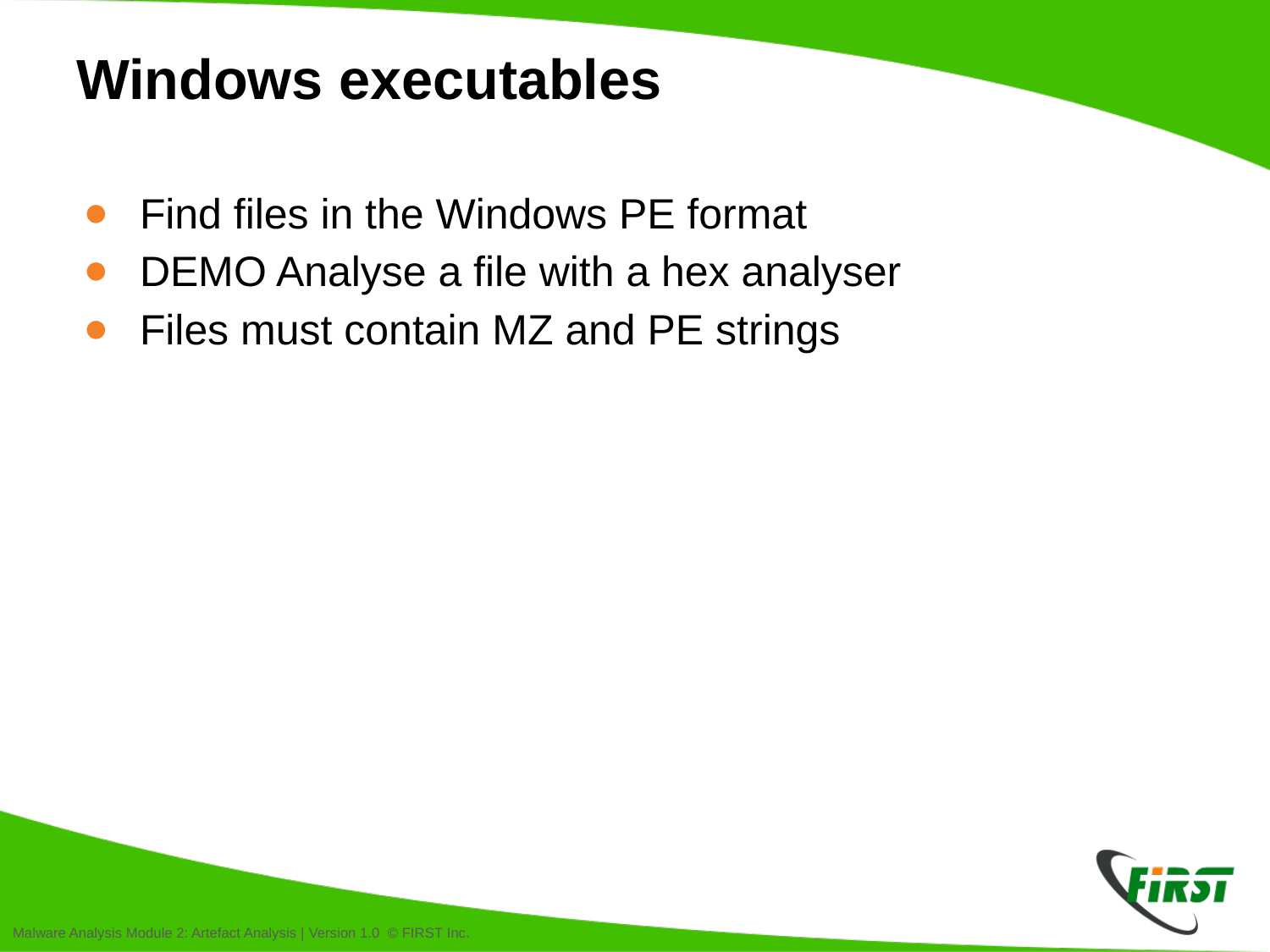

# Windows executables
Find files in the Windows PE format
DEMO Analyse a file with a hex analyser
Files must contain MZ and PE strings